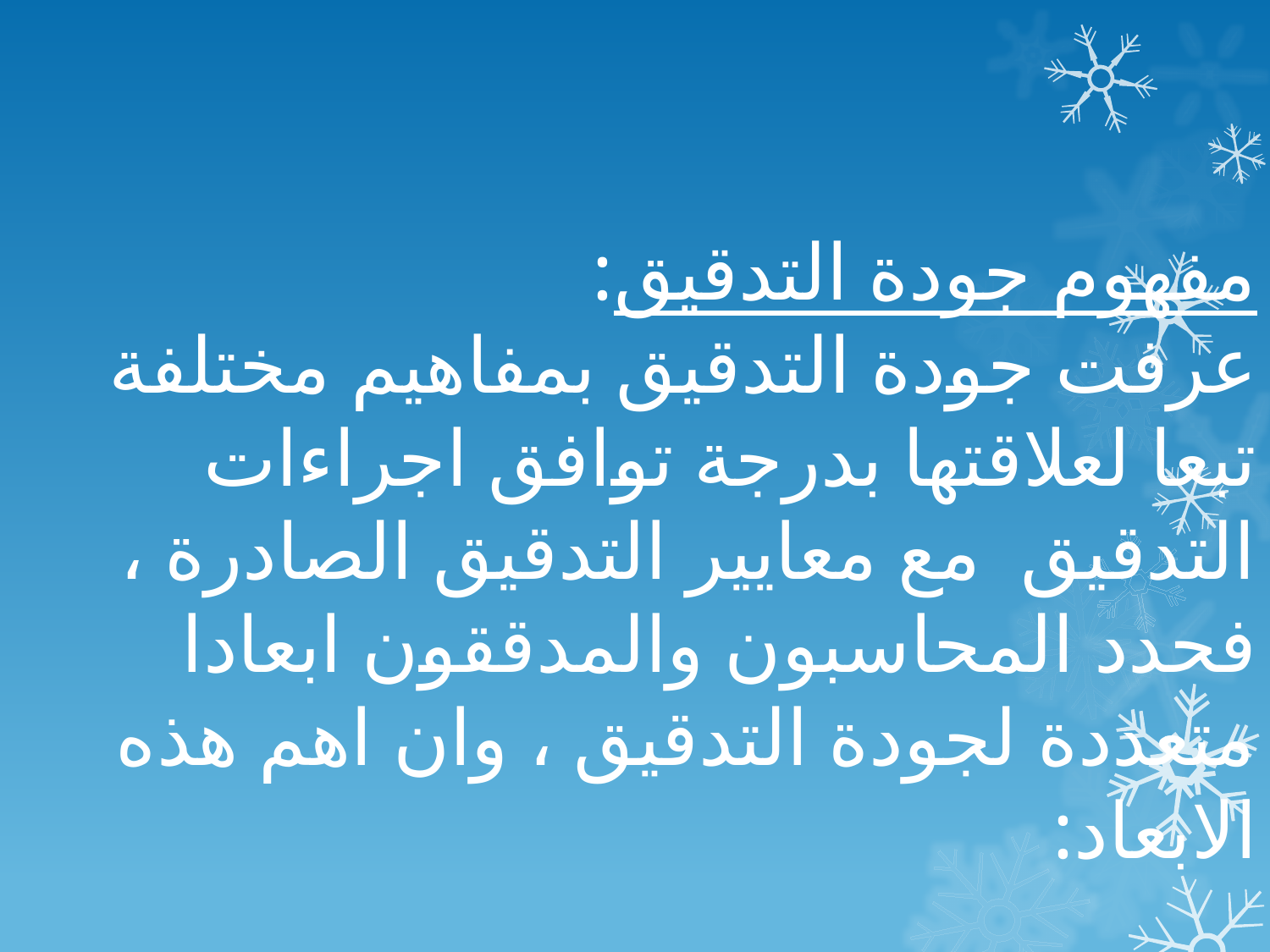

مفهوم جودة التدقيق:
عرفت جودة التدقيق بمفاهيم مختلفة تبعا لعلاقتها بدرجة توافق اجراءات التدقيق  مع معايير التدقيق الصادرة ، فحدد المحاسبون والمدققون ابعادا متعددة لجودة التدقيق ، وان اهم هذه الابعاد: